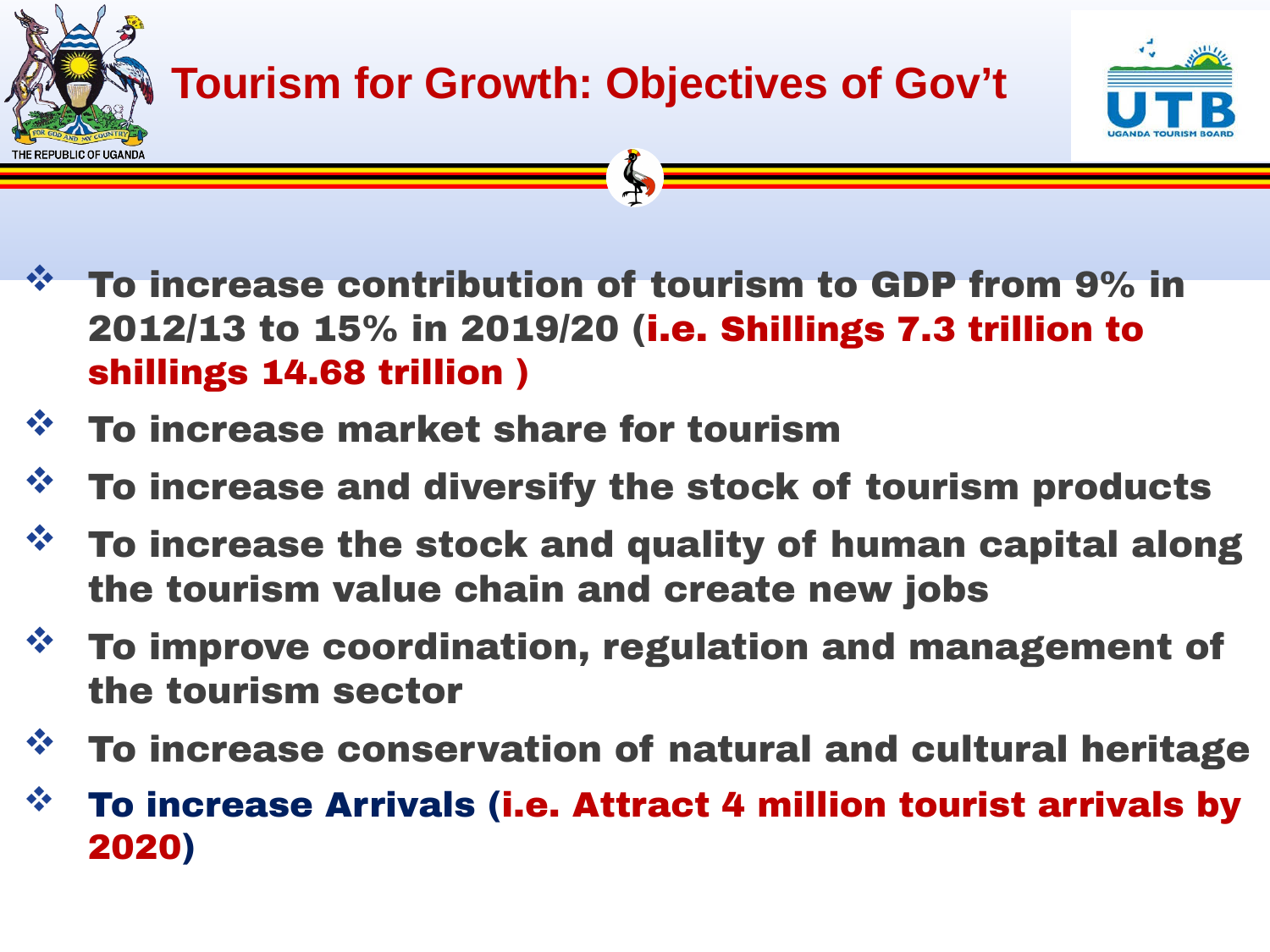

# Tourism for Growth: Objectives of Gov’t
To increase contribution of tourism to GDP from 9% in 2012/13 to 15% in 2019/20 (i.e. Shillings 7.3 trillion to shillings 14.68 trillion )
To increase market share for tourism
To increase and diversify the stock of tourism products
To increase the stock and quality of human capital along the tourism value chain and create new jobs
To improve coordination, regulation and management of the tourism sector
To increase conservation of natural and cultural heritage
To increase Arrivals (i.e. Attract 4 million tourist arrivals by 2020)